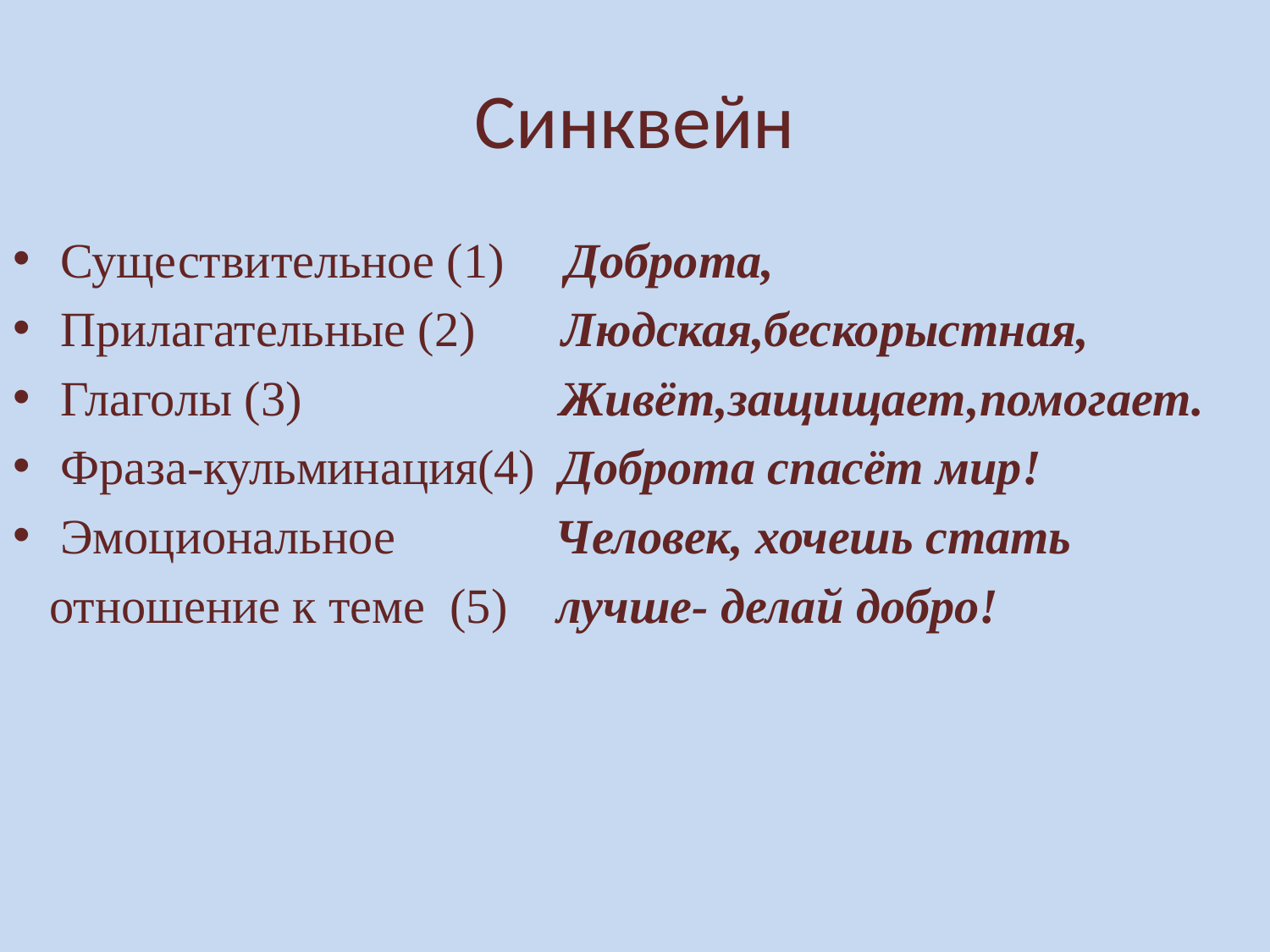

# Синквейн
Существительное (1)     Доброта,
Прилагательные (2)       Людская,бескорыстная,
Глаголы (3)                     Живёт,защищает,помогает.
Фраза-кульминация(4)  Доброта спасёт мир!
Эмоциональное             Человек, хочешь стать
   отношение к теме  (5)    лучше- делай добро!